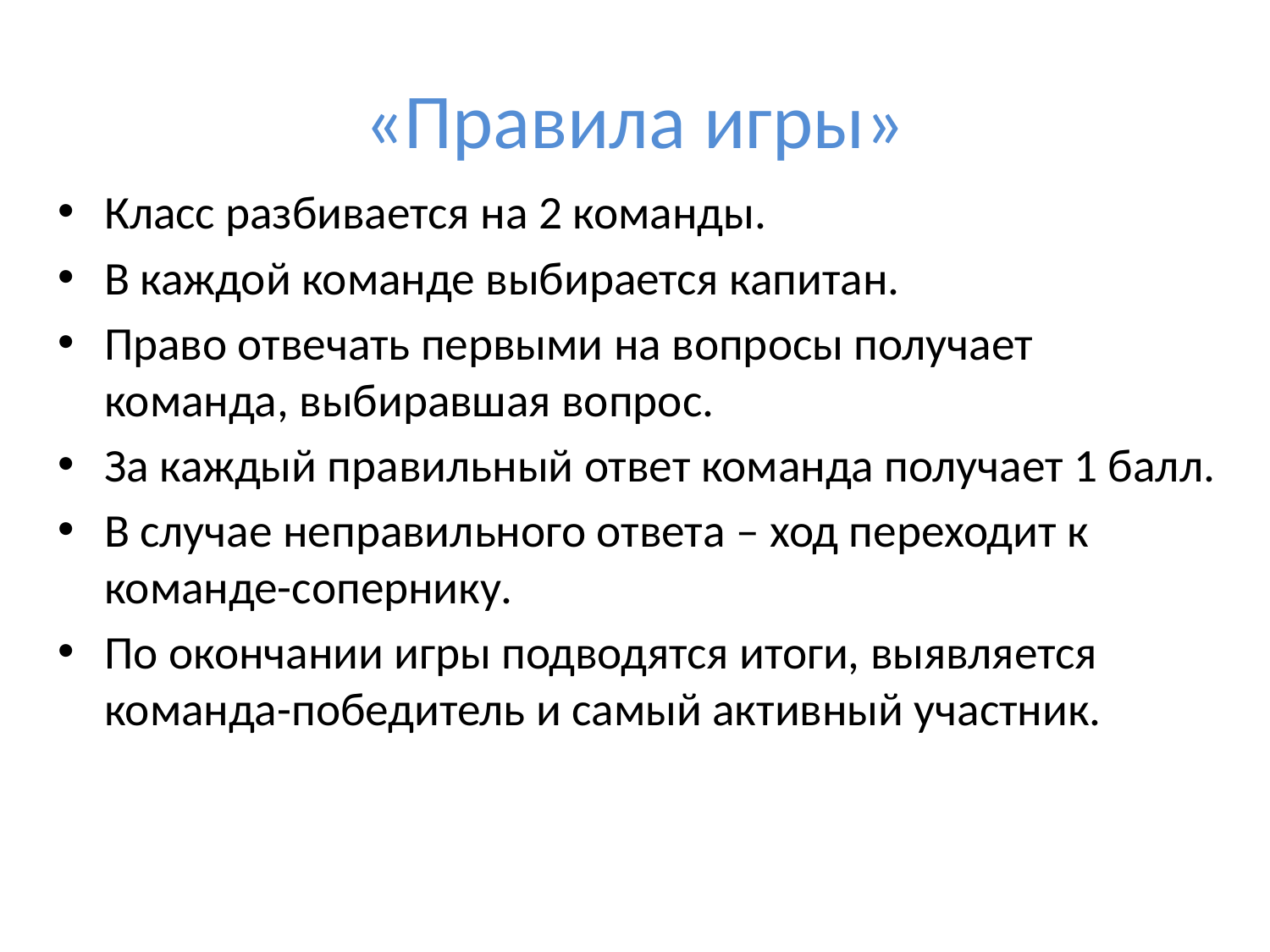

# «Правила игры»
Класс разбивается на 2 команды.
В каждой команде выбирается капитан.
Право отвечать первыми на вопросы получает команда, выбиравшая вопрос.
За каждый правильный ответ команда получает 1 балл.
В случае неправильного ответа – ход переходит к команде-сопернику.
По окончании игры подводятся итоги, выявляется команда-победитель и самый активный участник.